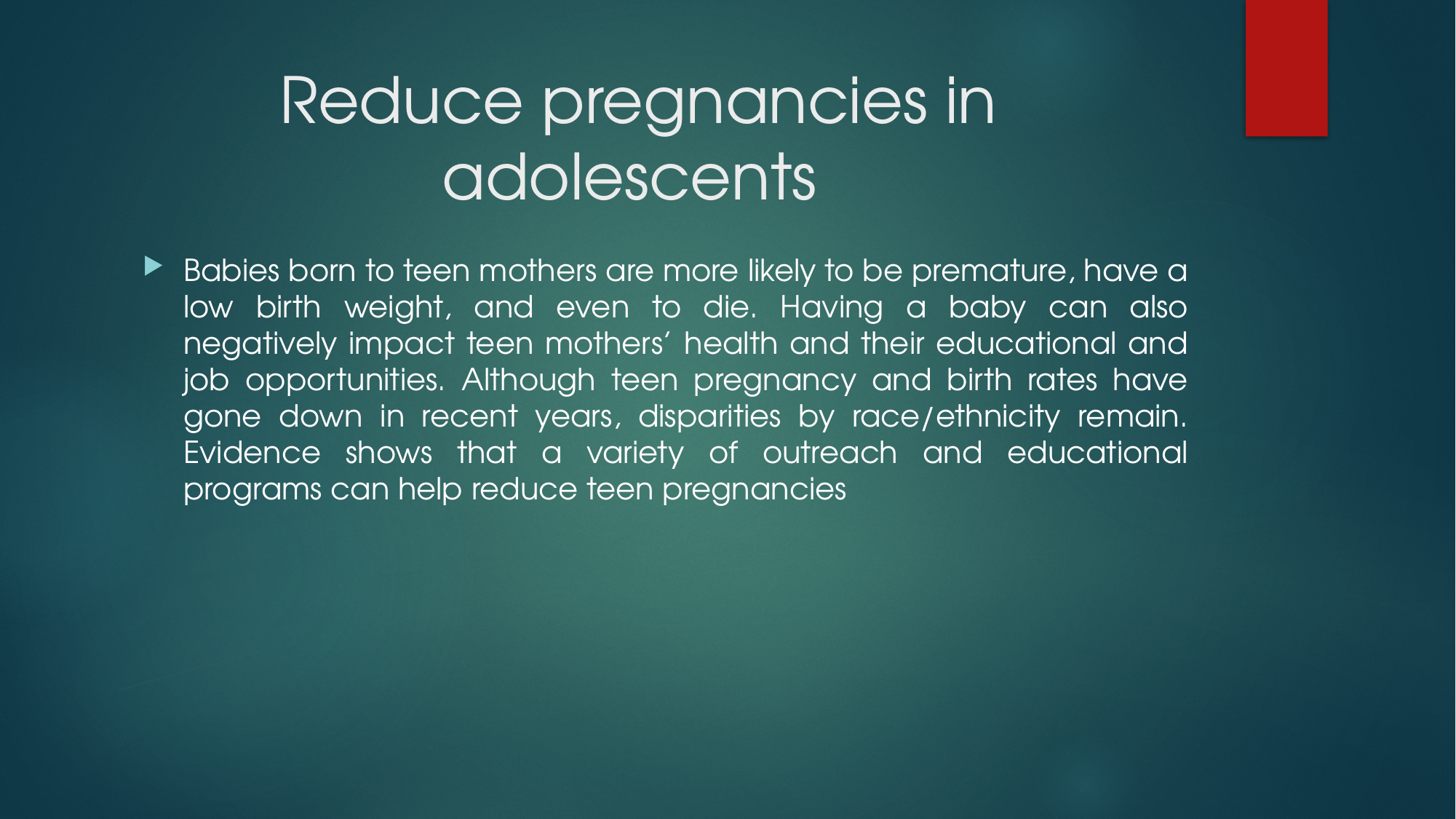

# Reduce pregnancies in adolescents
Babies born to teen mothers are more likely to be premature, have a low birth weight, and even to die. Having a baby can also negatively impact teen mothers’ health and their educational and job opportunities. Although teen pregnancy and birth rates have gone down in recent years, disparities by race/ethnicity remain. Evidence shows that a variety of outreach and educational programs can help reduce teen pregnancies